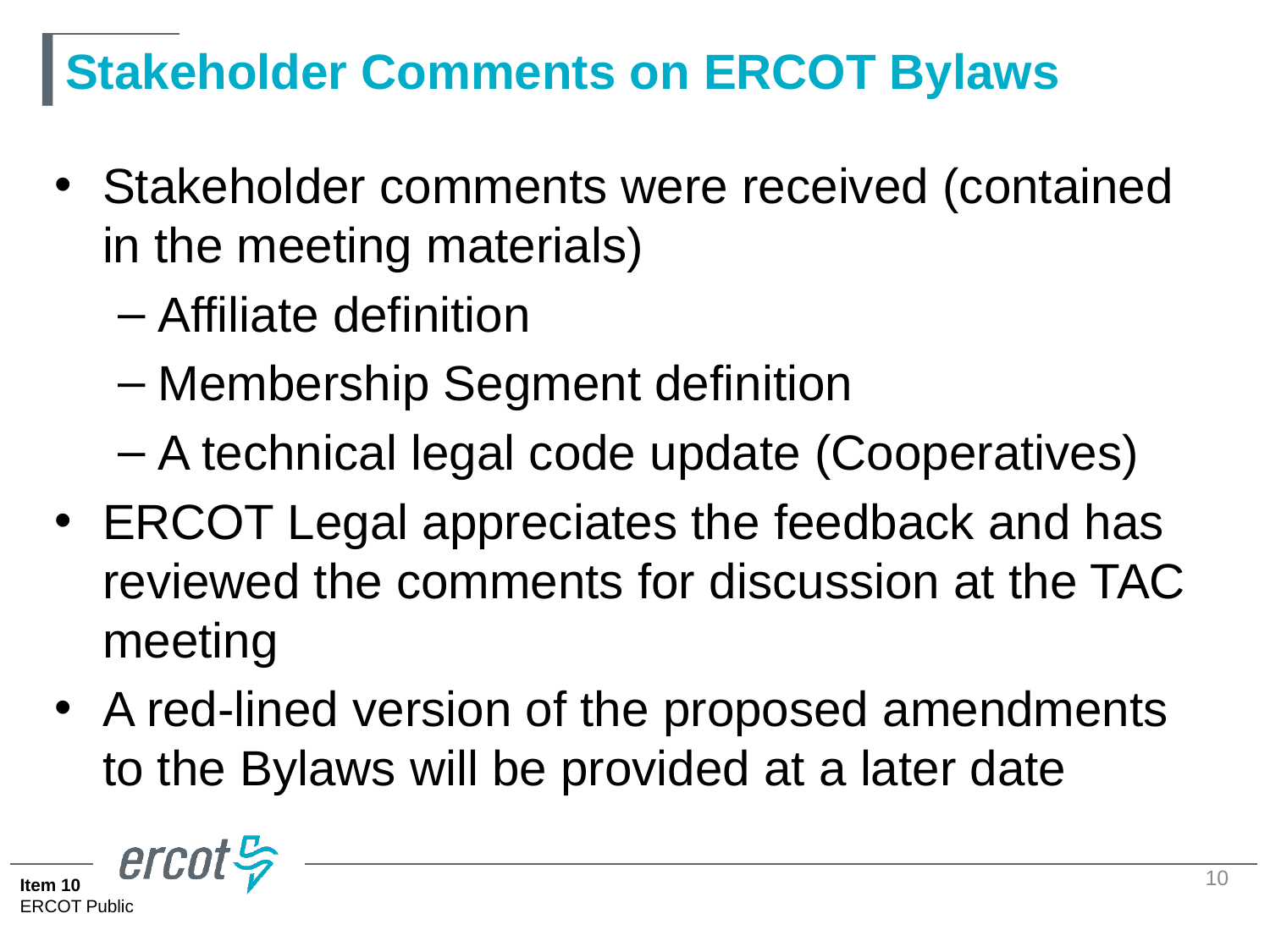

# Stakeholder Comments on ERCOT Bylaws
Stakeholder comments were received (contained in the meeting materials)
Affiliate definition
Membership Segment definition
A technical legal code update (Cooperatives)
ERCOT Legal appreciates the feedback and has reviewed the comments for discussion at the TAC meeting
A red-lined version of the proposed amendments to the Bylaws will be provided at a later date

10